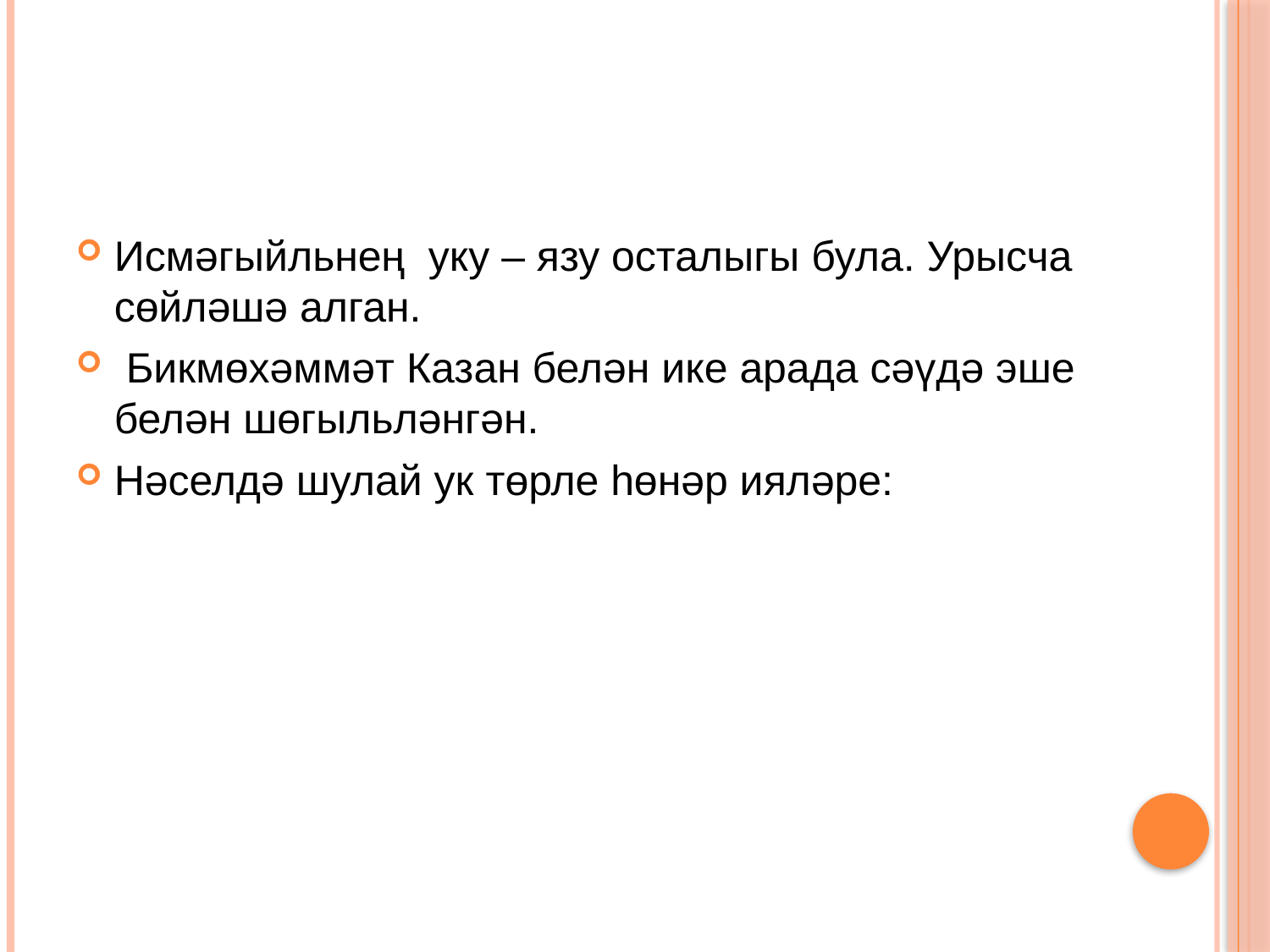

#
Исмәгыйльнең  уку – язу осталыгы була. Урысча сөйләшә алган.
 Бикмөхәммәт Казан белән ике арада сәүдә эше белән шөгыльләнгән.
Нәселдә шулай ук төрле һөнәр ияләре: